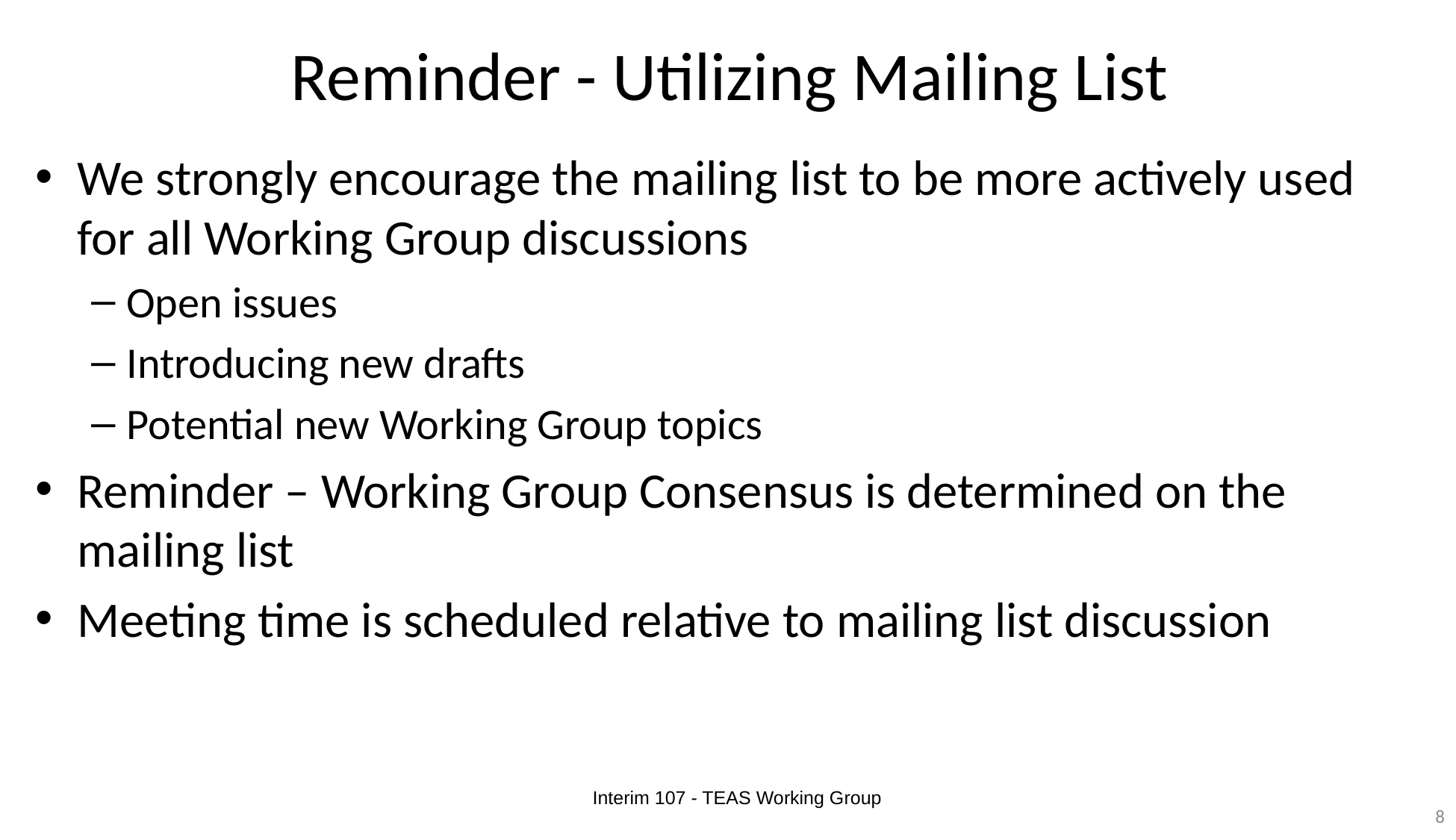

# Reminder - Utilizing Mailing List
We strongly encourage the mailing list to be more actively used for all Working Group discussions​
Open issues​
Introducing new drafts​
Potential new Working Group topics​
Reminder – Working Group Consensus is determined on the mailing list​
Meeting time is scheduled relative to mailing list discussion
Interim 107 - TEAS Working Group
8